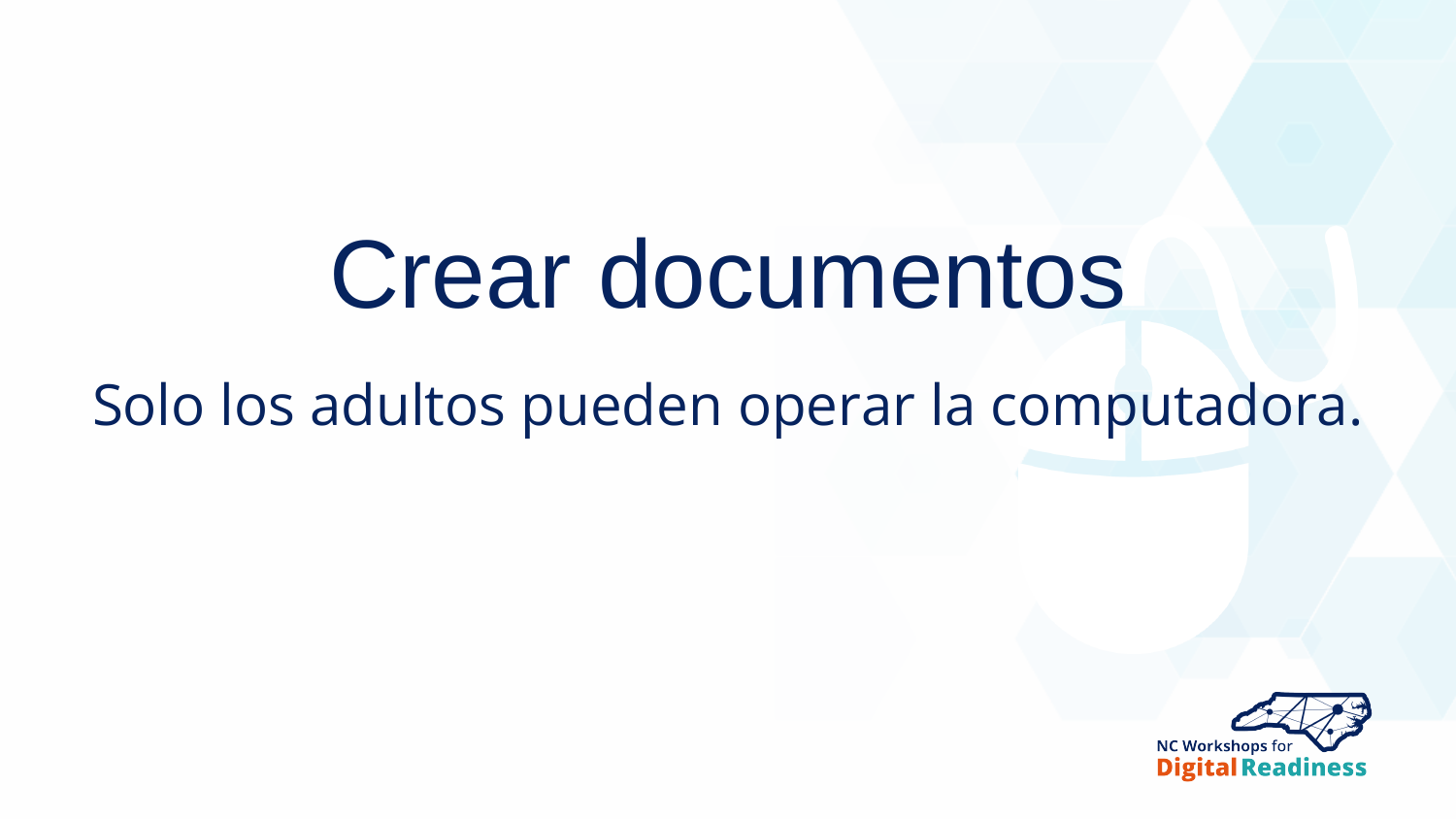

# Crear documentos
Solo los adultos pueden operar la computadora.